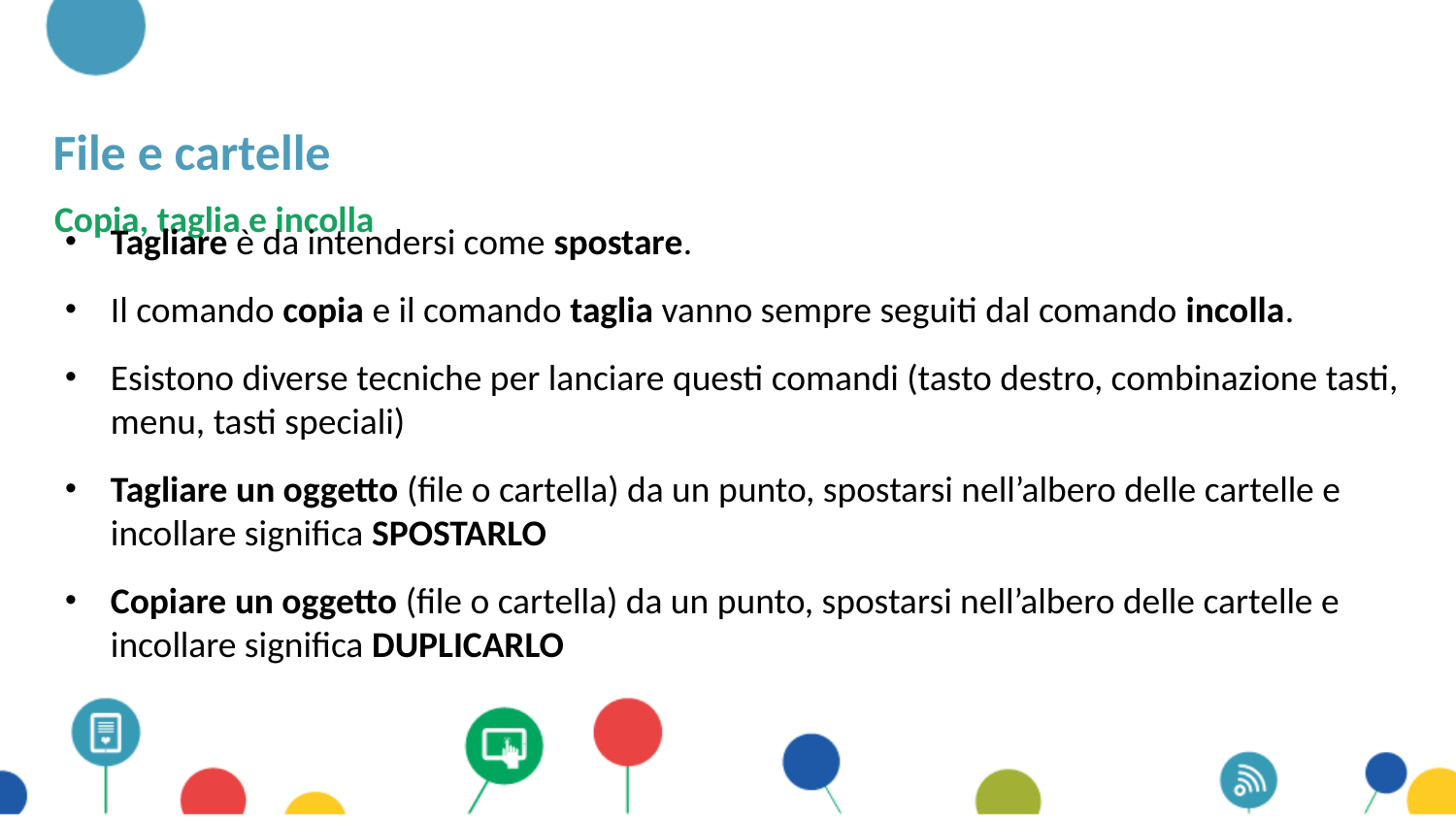

# File e cartelle
Copia, taglia e incolla
Tagliare è da intendersi come spostare.
Il comando copia e il comando taglia vanno sempre seguiti dal comando incolla.
Esistono diverse tecniche per lanciare questi comandi (tasto destro, combinazione tasti, menu, tasti speciali)
Tagliare un oggetto (file o cartella) da un punto, spostarsi nell’albero delle cartelle e incollare significa SPOSTARLO
Copiare un oggetto (file o cartella) da un punto, spostarsi nell’albero delle cartelle e incollare significa DUPLICARLO